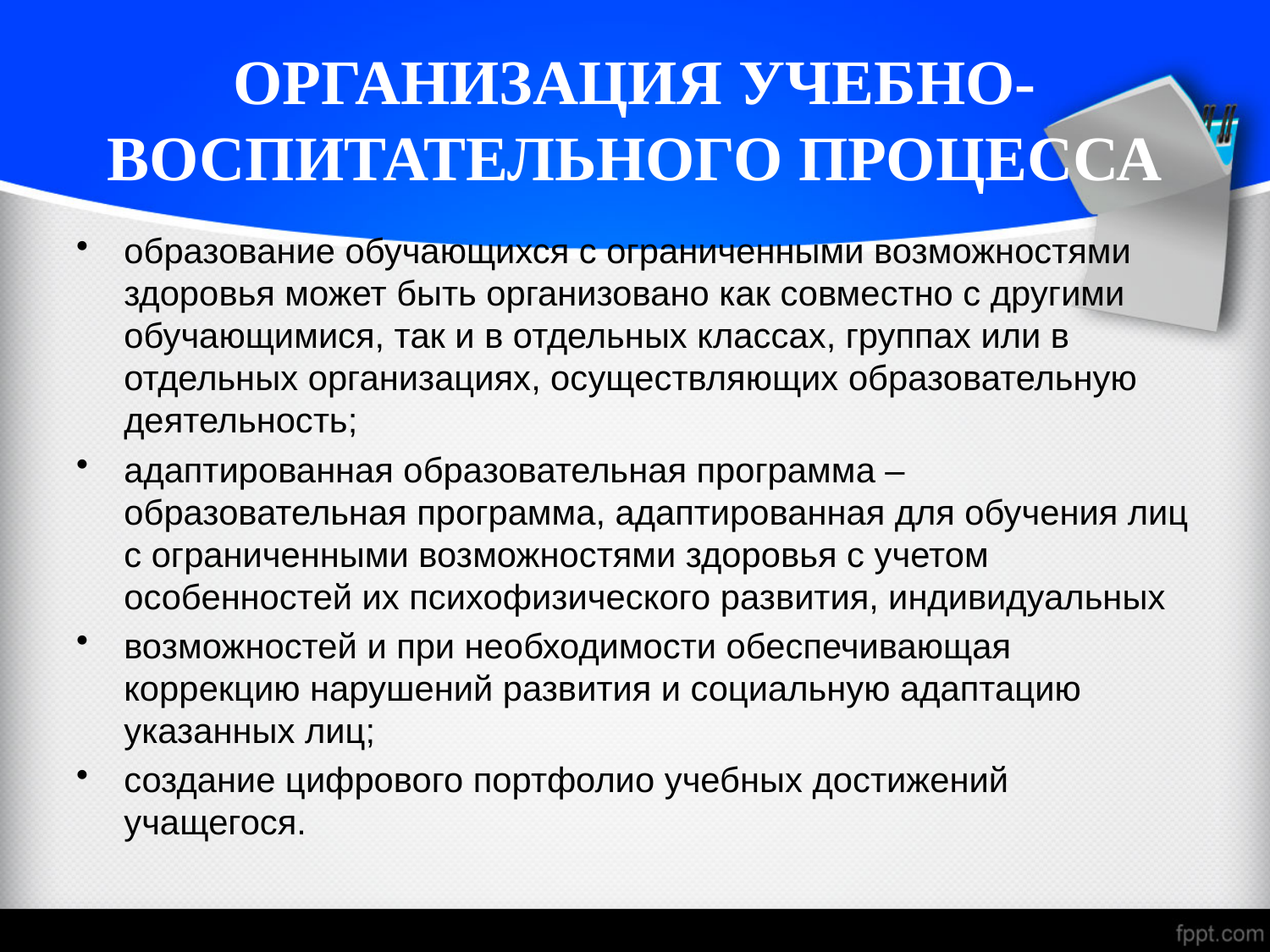

# ОРГАНИЗАЦИЯ УЧЕБНО- ВОСПИТАТЕЛЬНОГО ПРОЦЕССА
образование обучающихся с ограниченными возможностями здоровья может быть организовано как совместно с другими обучающимися, так и в отдельных классах, группах или в отдельных организациях, осуществляющих образовательную деятельность;
адаптированная образовательная программа – образовательная программа, адаптированная для обучения лиц с ограниченными возможностями здоровья с учетом особенностей их психофизического развития, индивидуальных
возможностей и при необходимости обеспечивающая коррекцию нарушений развития и социальную адаптацию указанных лиц;
создание цифрового портфолио учебных достижений учащегося.